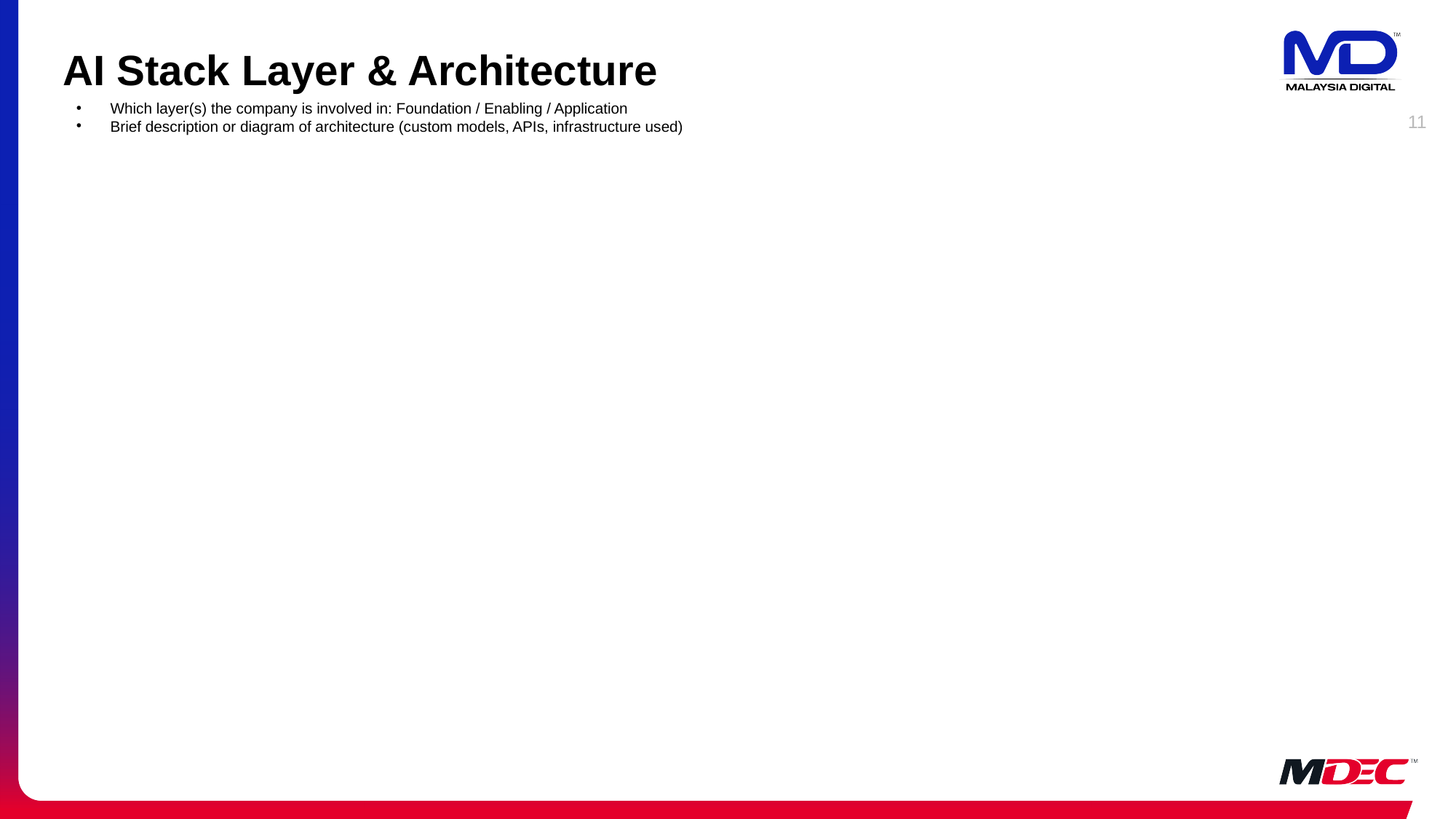

# AI Stack Layer & Architecture
Which layer(s) the company is involved in: Foundation / Enabling / Application
Brief description or diagram of architecture (custom models, APIs, infrastructure used)
11